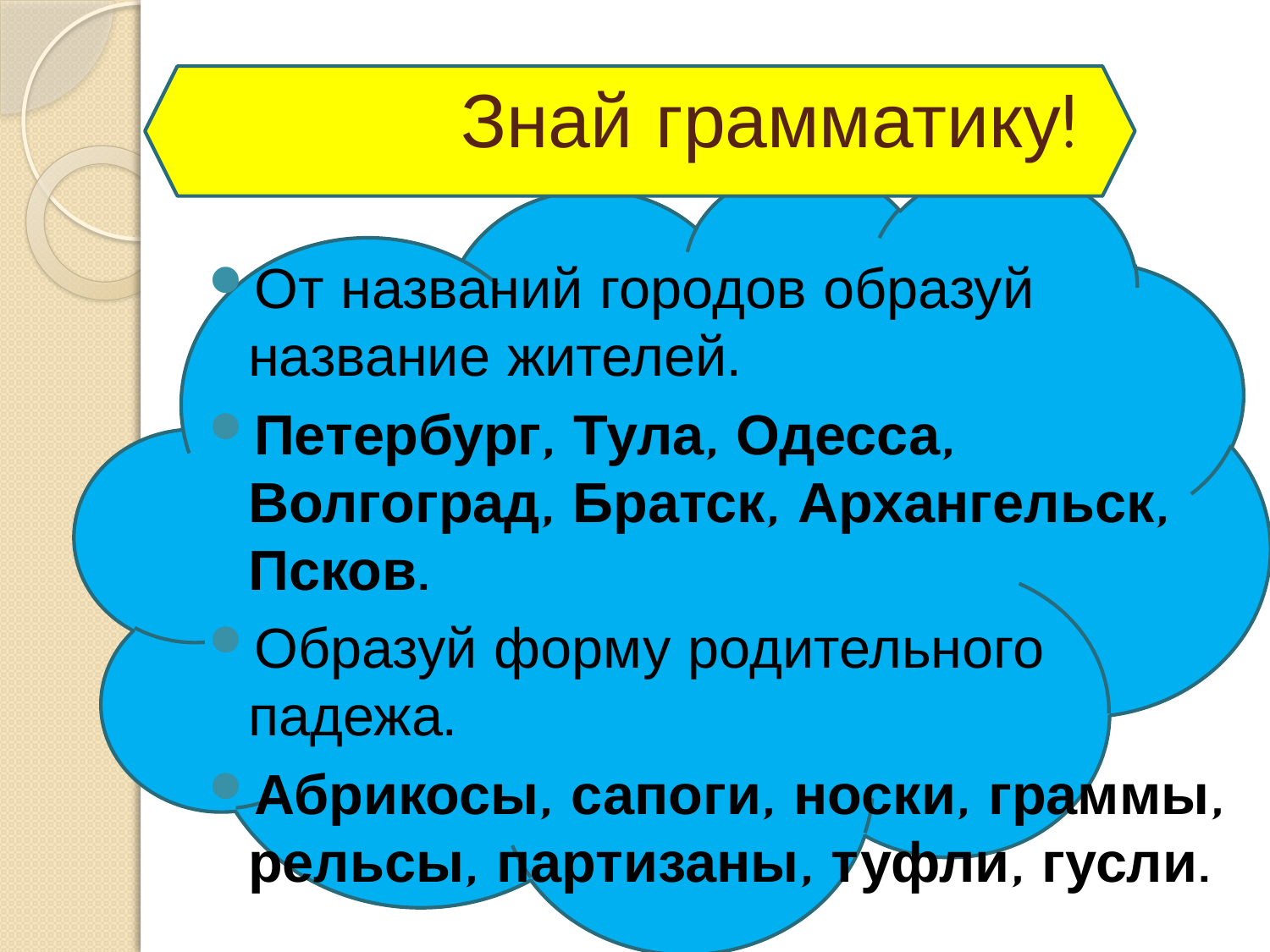

# Знай грамматику!

От названий городов образуй название жителей.
Петербург, Тула, Одесса, Волгоград, Братск, Архангельск, Псков.
Образуй форму родительного падежа.
Абрикосы, сапоги, носки, граммы, рельсы, партизаны, туфли, гусли.